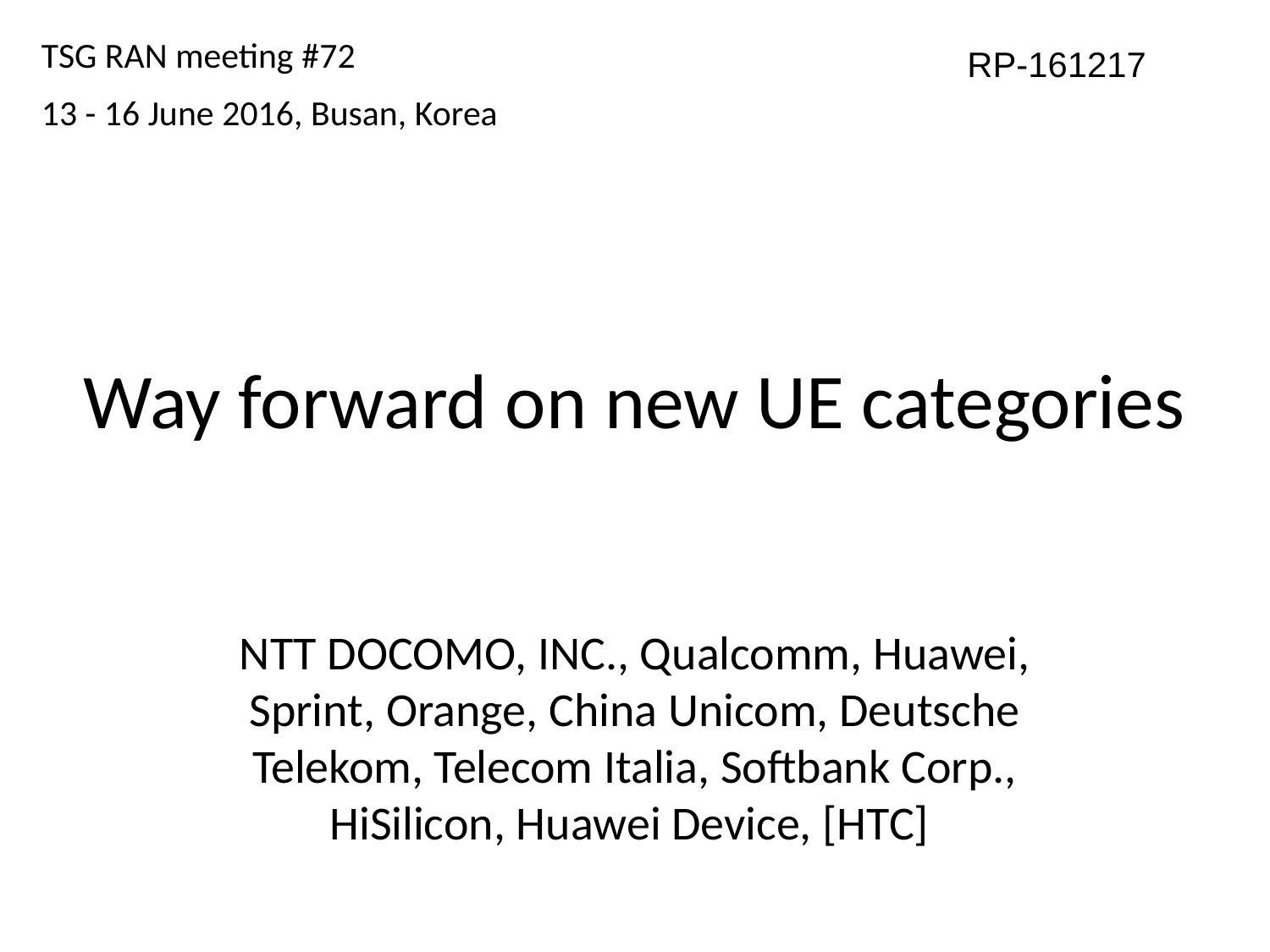

TSG RAN meeting #72
13 - 16 June 2016, Busan, Korea
RP-161217
# Way forward on new UE categories
NTT DOCOMO, INC., Qualcomm, Huawei, Sprint, Orange, China Unicom, Deutsche Telekom, Telecom Italia, Softbank Corp., HiSilicon, Huawei Device, [HTC]